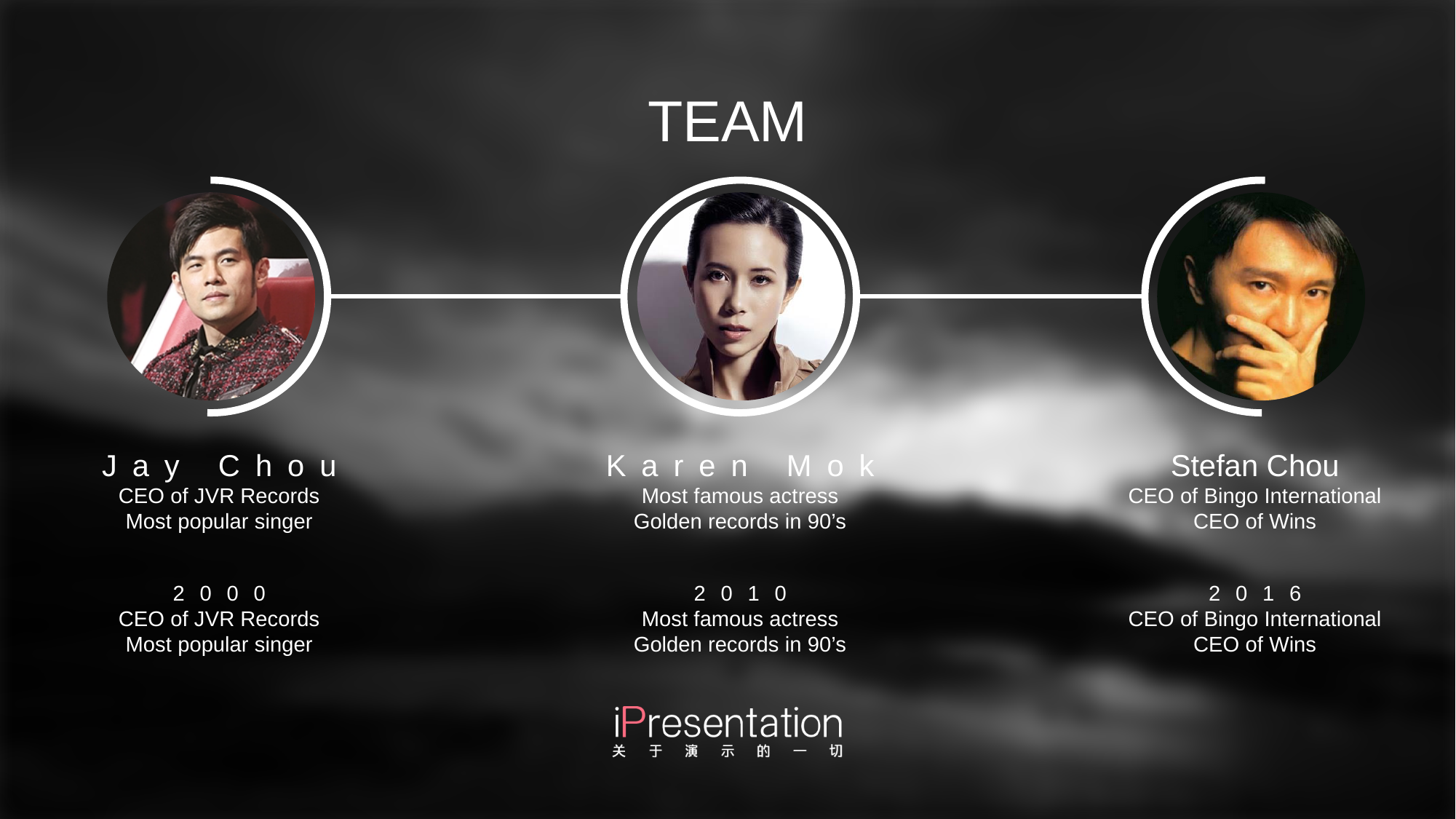

# TEAM

Jay Chou
CEO of JVR Records
Most popular singer
Karen Mok
Most famous actress
Golden records in 90’s
Stefan Chou
CEO of Bingo International
CEO of Wins
2000
CEO of JVR Records
Most popular singer
2010
Most famous actress
Golden records in 90’s
2016
CEO of Bingo International
CEO of Wins